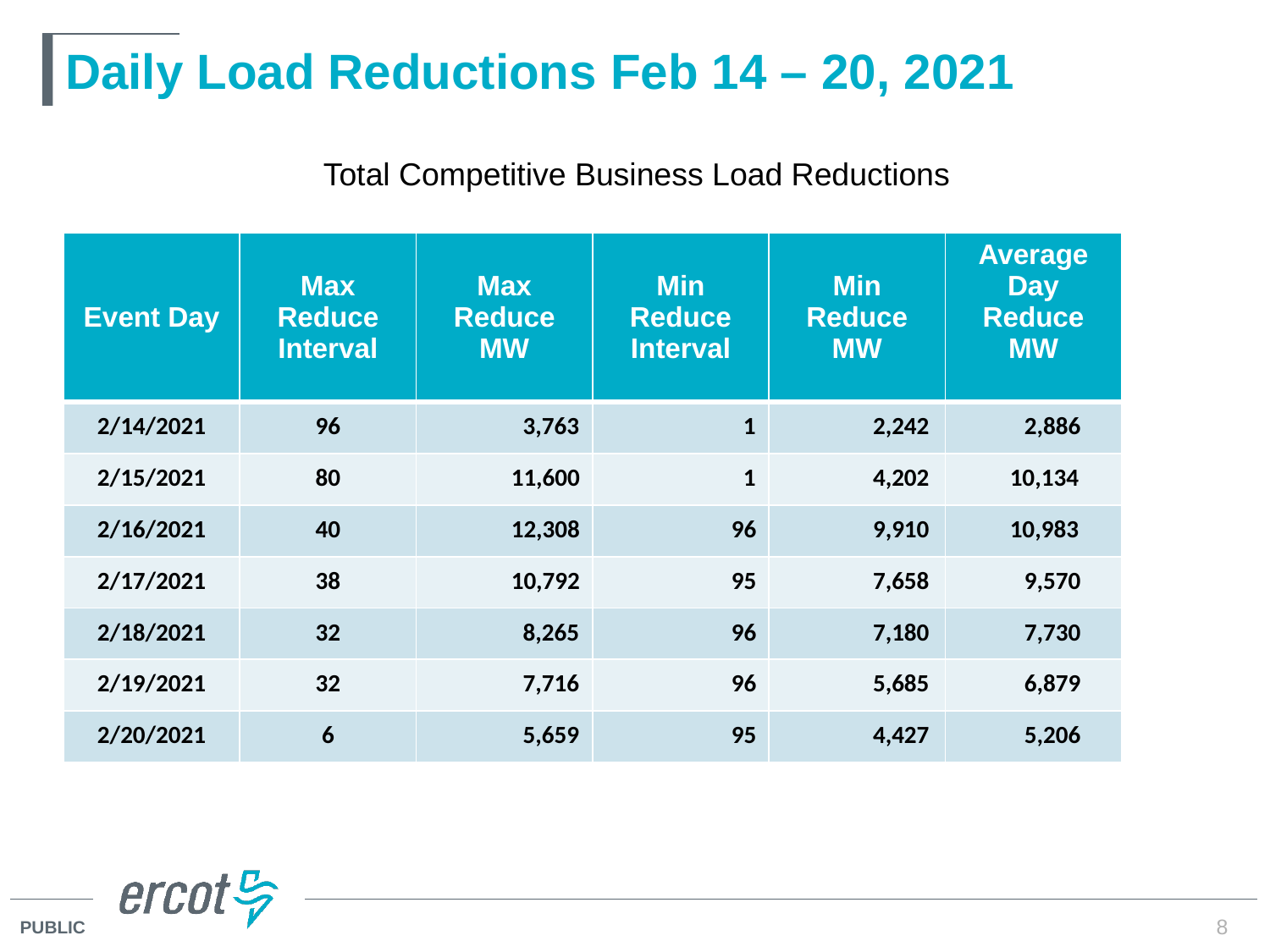

# Daily Load Reductions Feb 14 – 20, 2021
Total Competitive Business Load Reductions
| Event Day | Max Reduce Interval | Max Reduce MW | Min Reduce Interval | Min Reduce MW | Average Day Reduce MW |
| --- | --- | --- | --- | --- | --- |
| 2/14/2021 | 96 | 3,763 | 1 | 2,242 | 2,886 |
| 2/15/2021 | 80 | 11,600 | 1 | 4,202 | 10,134 |
| 2/16/2021 | 40 | 12,308 | 96 | 9,910 | 10,983 |
| 2/17/2021 | 38 | 10,792 | 95 | 7,658 | 9,570 |
| 2/18/2021 | 32 | 8,265 | 96 | 7,180 | 7,730 |
| 2/19/2021 | 32 | 7,716 | 96 | 5,685 | 6,879 |
| 2/20/2021 | 6 | 5,659 | 95 | 4,427 | 5,206 |
8